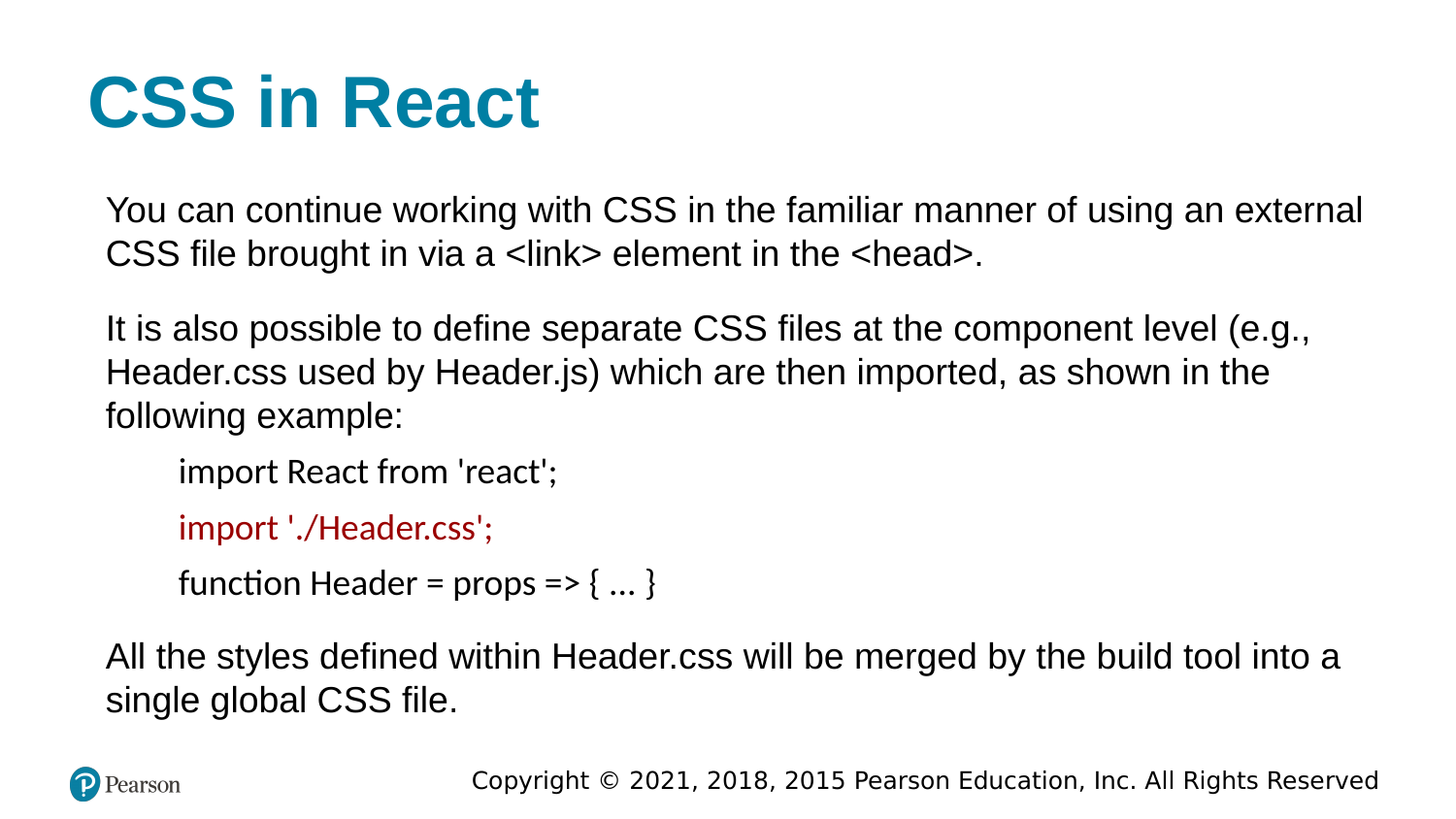

# CSS in React
You can continue working with CSS in the familiar manner of using an external CSS file brought in via a <link> element in the <head>.
It is also possible to define separate CSS files at the component level (e.g., Header.css used by Header.js) which are then imported, as shown in the following example:
import React from 'react';
import './Header.css';
function Header = props => { ... }
All the styles defined within Header.css will be merged by the build tool into a single global CSS file.